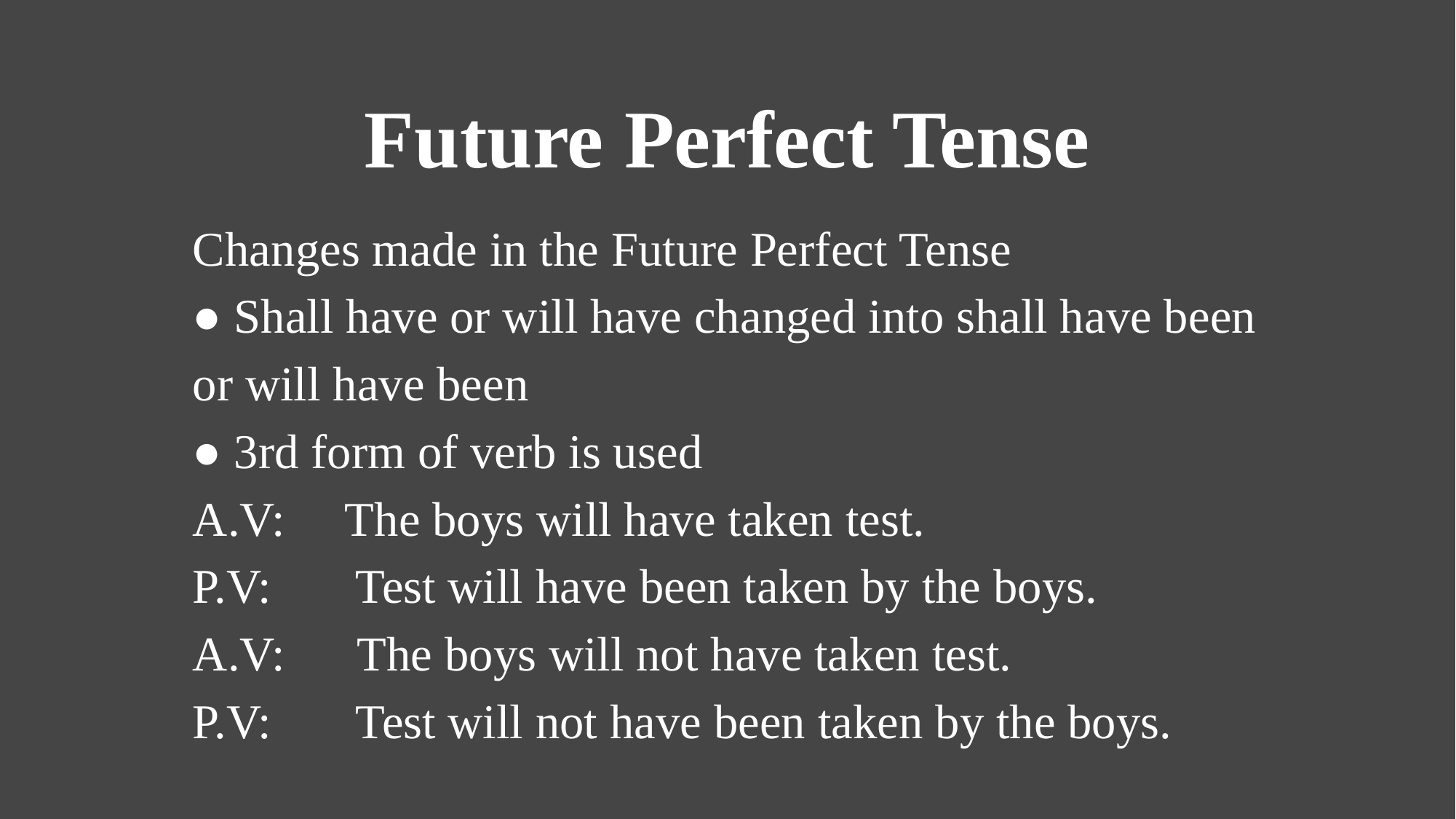

# Future Perfect Tense
Changes made in the Future Perfect Tense
● Shall have or will have changed into shall have been
or will have been
● 3rd form of verb is used
A.V:     The boys will have taken test.
P.V:       Test will have been taken by the boys.
A.V:      The boys will not have taken test.
P.V:       Test will not have been taken by the boys.